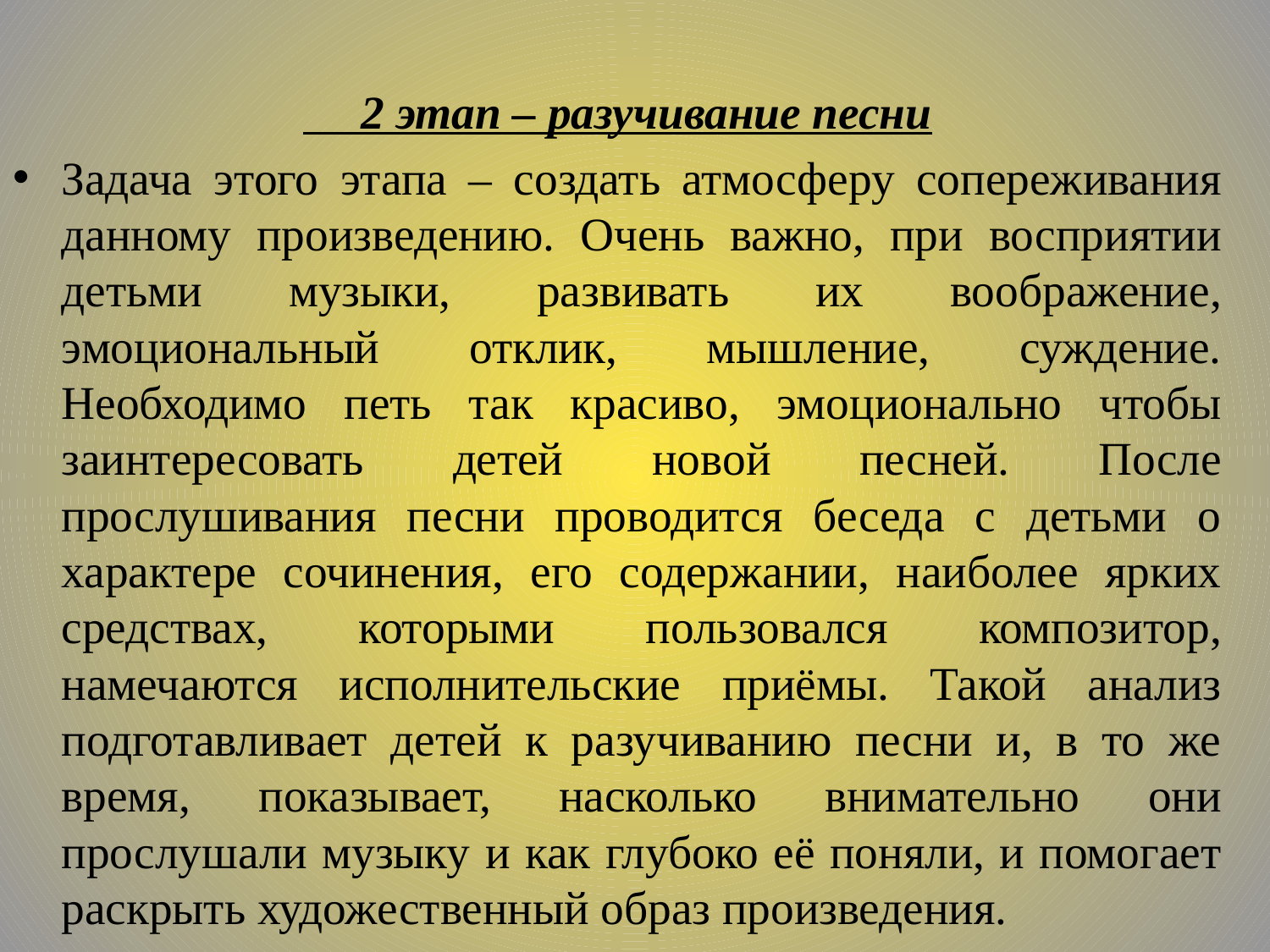

#
     2 этап – разучивание песни
Задача этого этапа – создать атмосферу сопереживания данному произведению. Очень важно, при восприятии детьми музыки, развивать их воображение, эмоциональный отклик, мышление, суждение. Необходимо петь так красиво, эмоционально чтобы заинтересовать детей новой песней. После прослушивания песни проводится беседа с детьми о характере сочинения, его содержании, наиболее ярких средствах, которыми пользовался композитор, намечаются исполнительские приёмы. Такой анализ подготавливает детей к разучиванию песни и, в то же время, показывает, насколько внимательно они прослушали музыку и как глубоко её поняли, и помогает раскрыть художественный образ произведения.